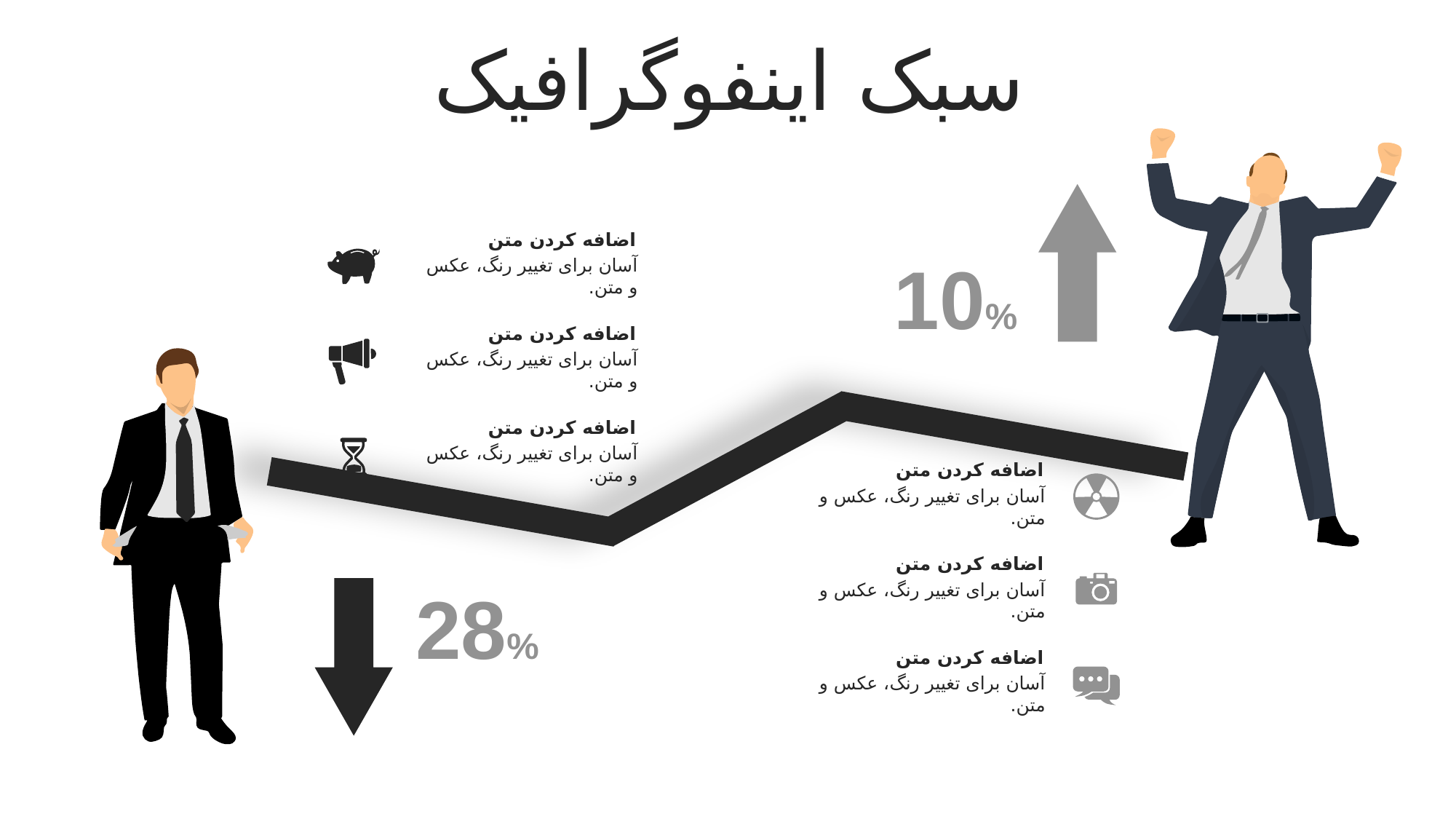

سبک اینفوگرافیک

اضافه کردن متن
آسان برای تغییر رنگ، عکس و متن.
10%

اضافه کردن متن
آسان برای تغییر رنگ، عکس و متن.

اضافه کردن متن
آسان برای تغییر رنگ، عکس و متن.

اضافه کردن متن
آسان برای تغییر رنگ، عکس و متن.

اضافه کردن متن
آسان برای تغییر رنگ، عکس و متن.
28%

اضافه کردن متن
آسان برای تغییر رنگ، عکس و متن.